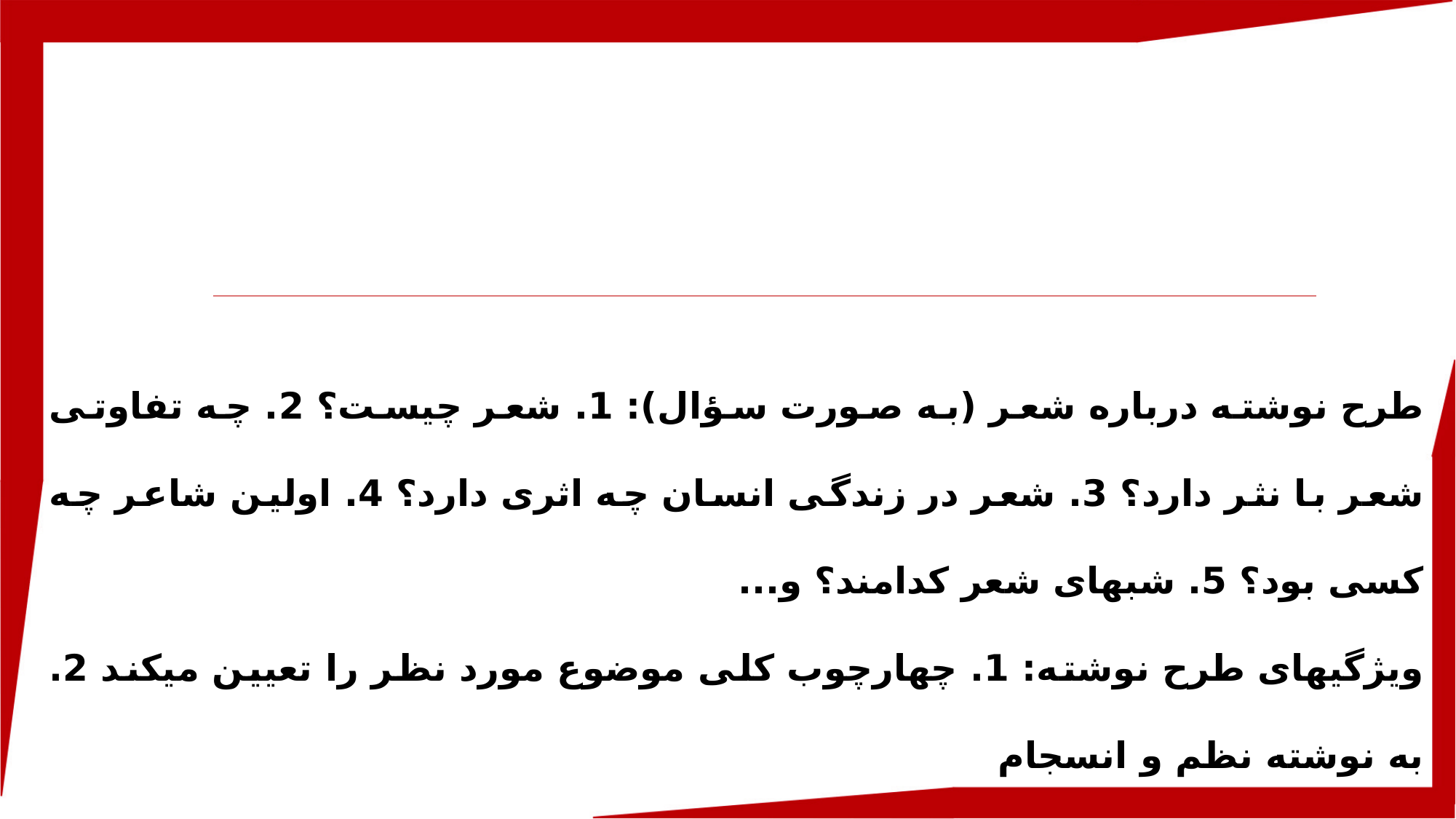

طرح نوشته درباره شعر (به صورت سؤال): 1. شعر چیست؟ 2. چه تفاوتی شعر با نثر دارد؟ 3. شعر در زندگی انسان چه اثری دارد؟ 4. اولین شاعر چه کسی بود؟ 5. شب­های شعر کدامند؟ و...
ویژگی­های طرح نوشته: 1. چهارچوب کلی موضوع مورد نظر را تعیین می­کند 2. به نوشته نظم و انسجام
می­بخشد 3. در سرعت و دقت نگارش مؤثر است 4. به ما فرصت می­دهد به طور همه­جانبه و علمی به موضوع بنگریم